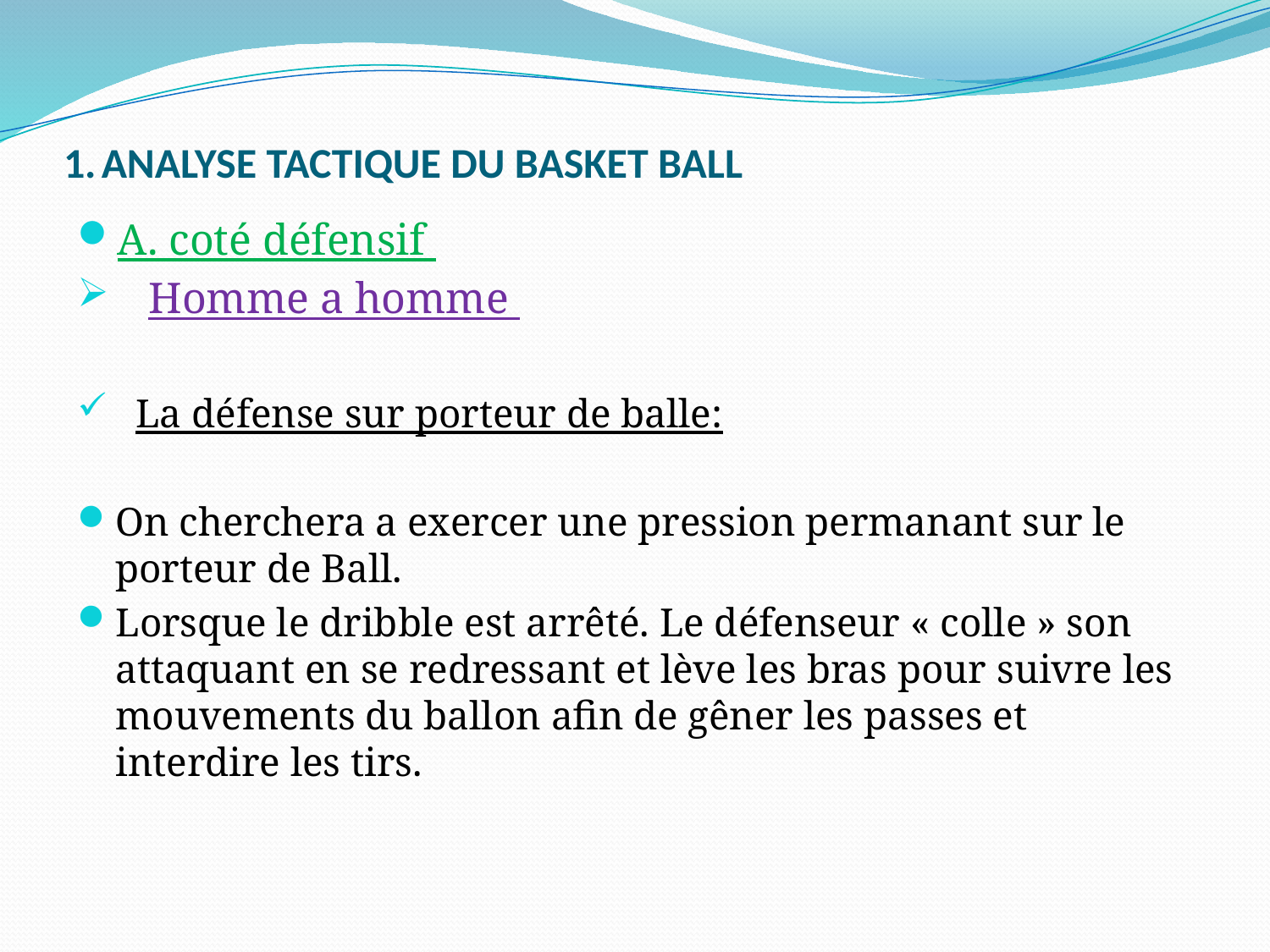

# ANALYSE TACTIQUE DU BASKET BALL
A. coté défensif
   Homme a homme

  La défense sur porteur de balle:

On cherchera a exercer une pression permanant sur le porteur de Ball.
Lorsque le dribble est arrêté. Le défenseur « colle » son attaquant en se redressant et lève les bras pour suivre les mouvements du ballon afin de gêner les passes et interdire les tirs.